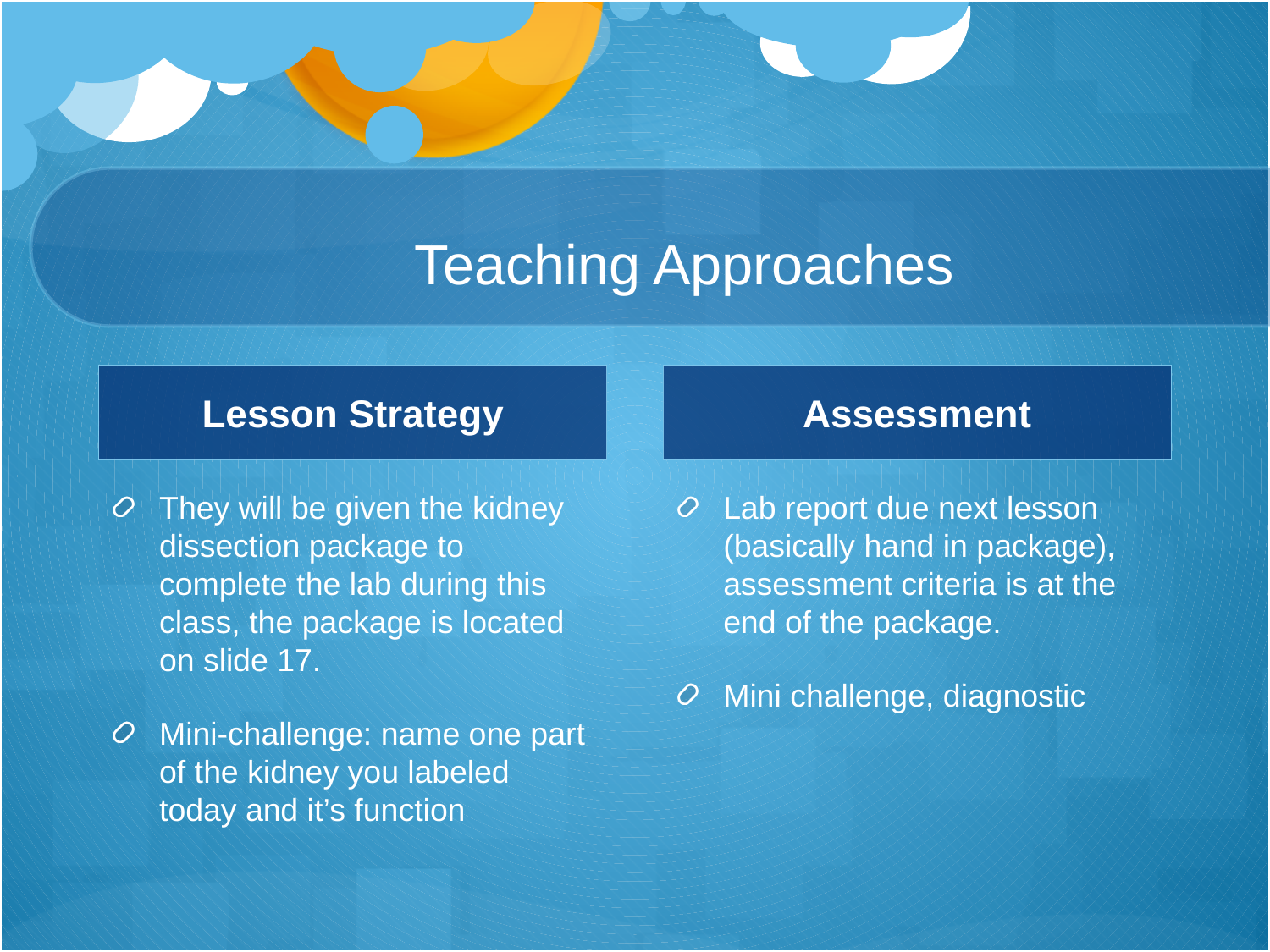

# Teaching Approaches
Lesson Strategy
Assessment
They will be given the kidney dissection package to complete the lab during this class, the package is located on slide 17.
Mini-challenge: name one part of the kidney you labeled today and it’s function
Lab report due next lesson (basically hand in package), assessment criteria is at the end of the package.
Mini challenge, diagnostic